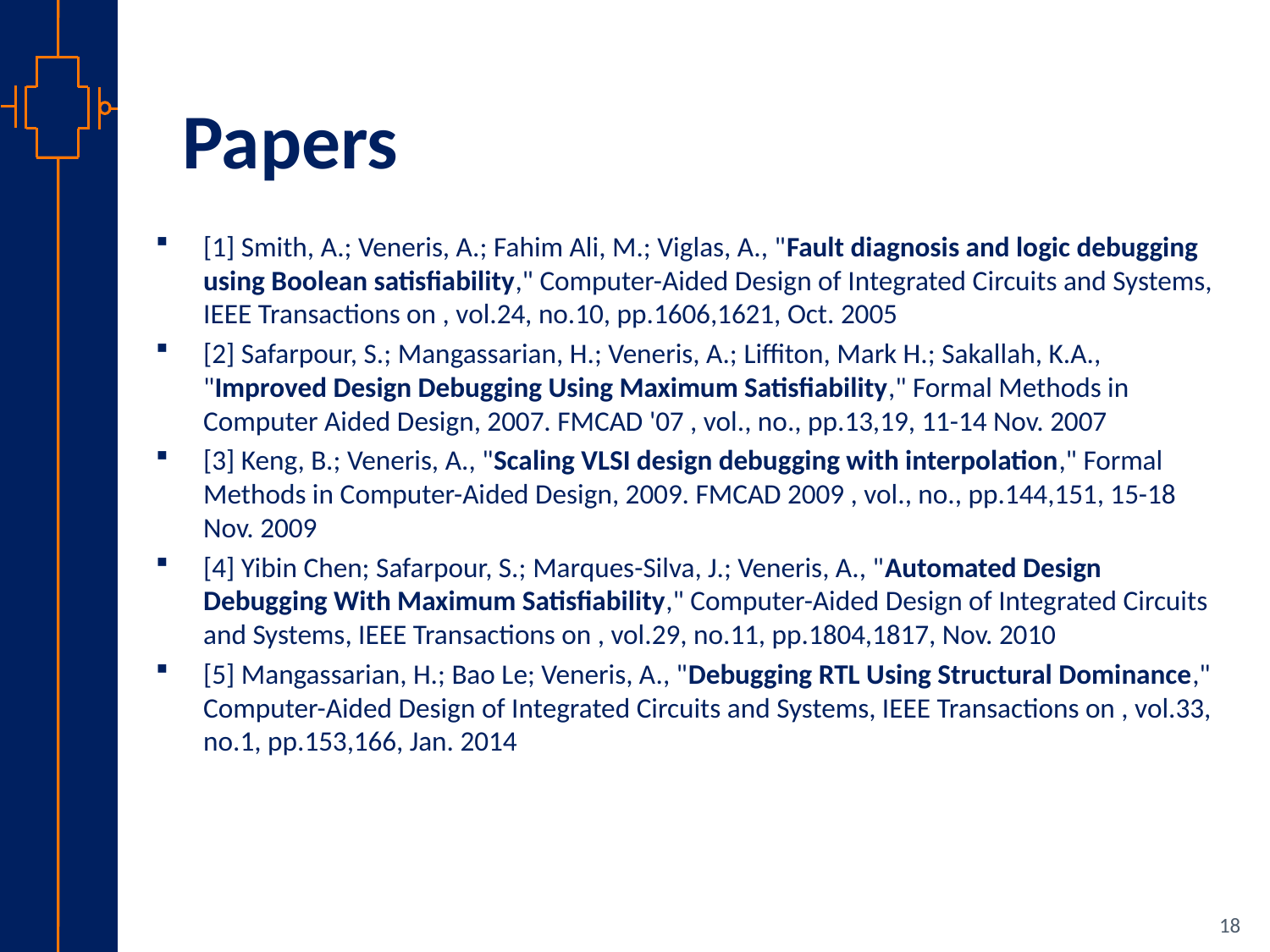

# Papers
[1] Smith, A.; Veneris, A.; Fahim Ali, M.; Viglas, A., "Fault diagnosis and logic debugging using Boolean satisfiability," Computer-Aided Design of Integrated Circuits and Systems, IEEE Transactions on , vol.24, no.10, pp.1606,1621, Oct. 2005
[2] Safarpour, S.; Mangassarian, H.; Veneris, A.; Liffiton, Mark H.; Sakallah, K.A., "Improved Design Debugging Using Maximum Satisfiability," Formal Methods in Computer Aided Design, 2007. FMCAD '07 , vol., no., pp.13,19, 11-14 Nov. 2007
[3] Keng, B.; Veneris, A., "Scaling VLSI design debugging with interpolation," Formal Methods in Computer-Aided Design, 2009. FMCAD 2009 , vol., no., pp.144,151, 15-18 Nov. 2009
[4] Yibin Chen; Safarpour, S.; Marques-Silva, J.; Veneris, A., "Automated Design Debugging With Maximum Satisfiability," Computer-Aided Design of Integrated Circuits and Systems, IEEE Transactions on , vol.29, no.11, pp.1804,1817, Nov. 2010
[5] Mangassarian, H.; Bao Le; Veneris, A., "Debugging RTL Using Structural Dominance," Computer-Aided Design of Integrated Circuits and Systems, IEEE Transactions on , vol.33, no.1, pp.153,166, Jan. 2014
18